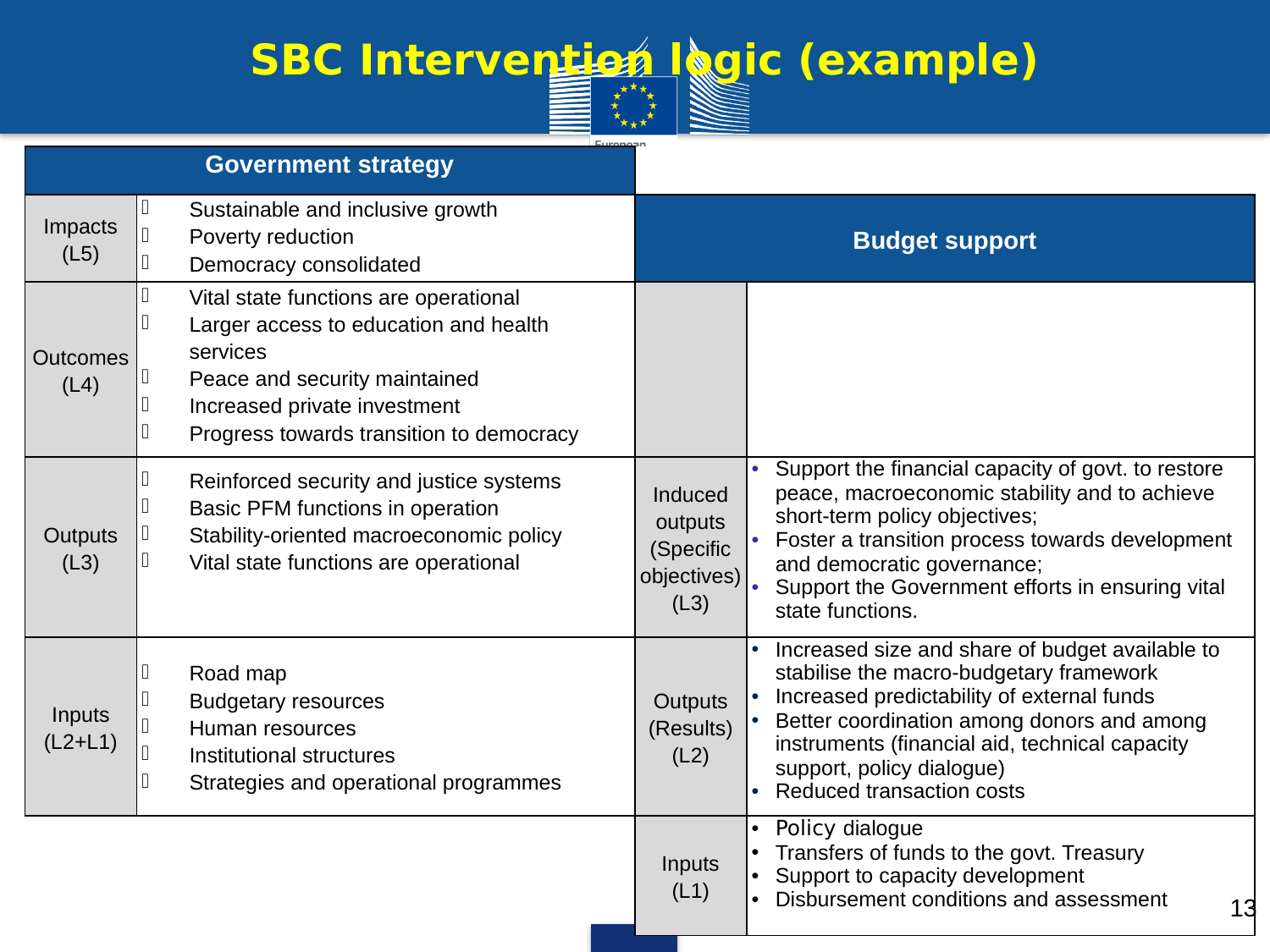

SBC Intervention logic (example)
| Government strategy |  |  |  |  |
| --- | --- | --- | --- | --- |
| Impacts (L5) | Sustainable and inclusive growth Poverty reduction Democracy consolidated | Budget support |  |  |
| Outcomes (L4) | Vital state functions are operational Larger access to education and health services Peace and security maintained Increased private investment Progress towards transition to democracy |  |  |  |
| Outputs (L3) | Reinforced security and justice systems Basic PFM functions in operation Stability-oriented macroeconomic policy Vital state functions are operational | Induced outputs (Specific objectives) (L3) | Support the financial capacity of govt. to restore peace, macroeconomic stability and to achieve short-term policy objectives; Foster a transition process towards development and democratic governance; Support the Government efforts in ensuring vital state functions. |  |
| Inputs (L2+L1) | Road map Budgetary resources Human resources Institutional structures Strategies and operational programmes | Outputs (Results) (L2) | Increased size and share of budget available to stabilise the macro-budgetary framework Increased predictability of external funds Better coordination among donors and among instruments (financial aid, technical capacity support, policy dialogue) Reduced transaction costs |  |
|  |  | Inputs (L1) | Policy dialogue Transfers of funds to the govt. Treasury Support to capacity development Disbursement conditions and assessment |  |
13